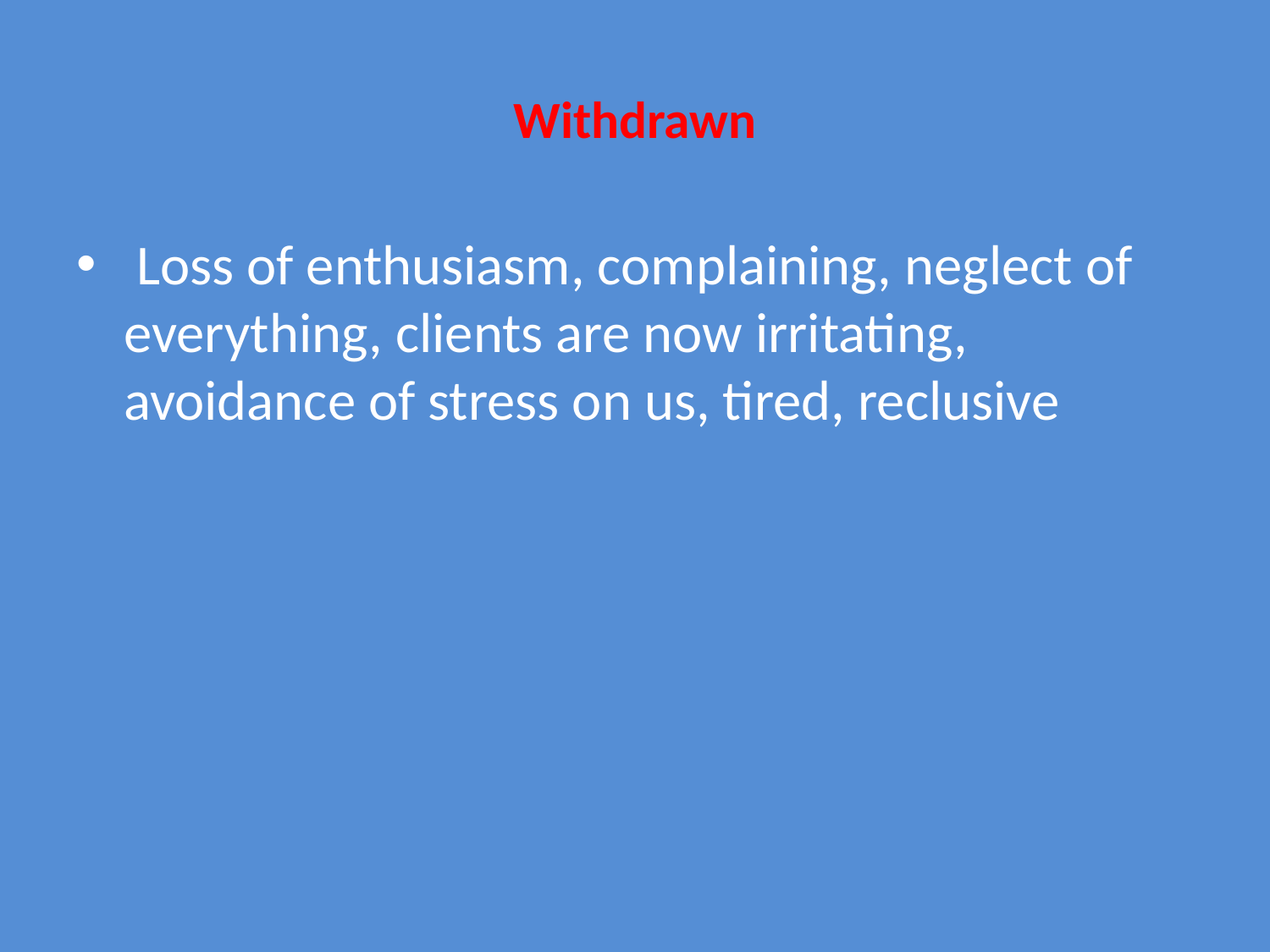

# Withdrawn
 Loss of enthusiasm, complaining, neglect of everything, clients are now irritating, avoidance of stress on us, tired, reclusive